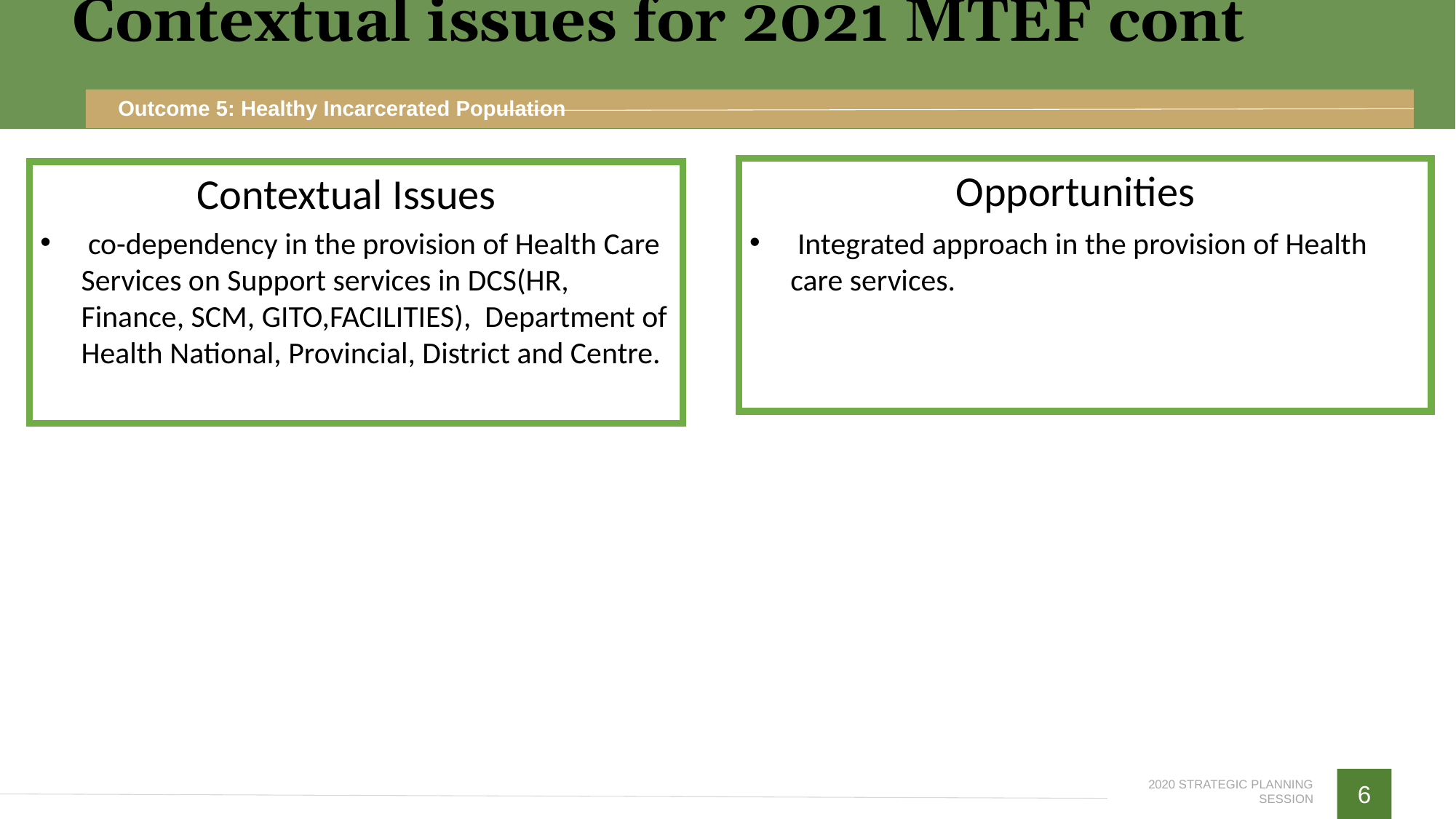

Contextual issues for 2021 MTEF cont
Outcome 5: Healthy Incarcerated Population
Opportunities
 Integrated approach in the provision of Health care services.

Contextual Issues
 co-dependency in the provision of Health Care Services on Support services in DCS(HR, Finance, SCM, GITO,FACILITIES),  Department of Health National, Provincial, District and Centre.